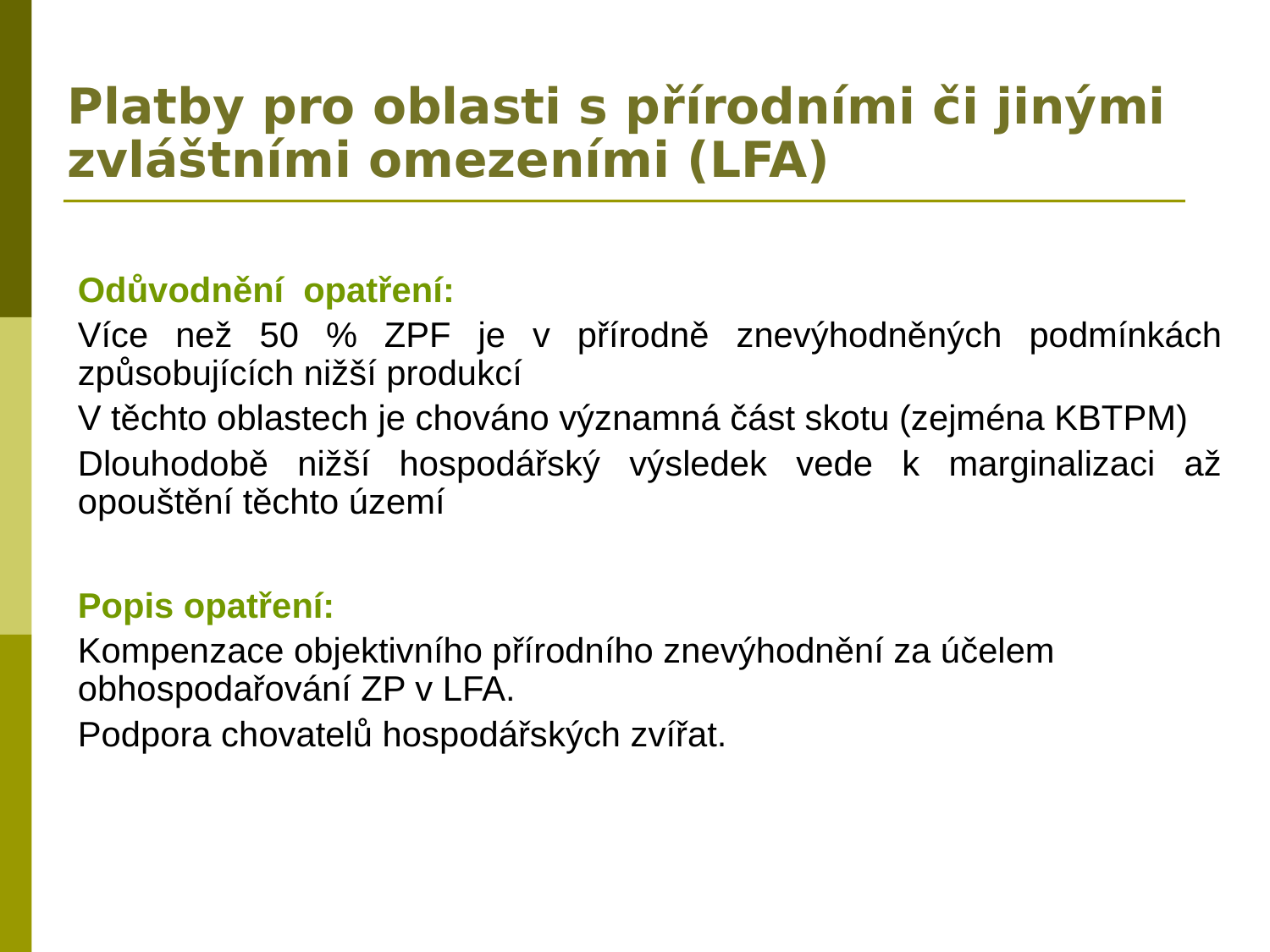

# Platby pro oblasti s přírodními či jinými zvláštními omezeními (LFA)

Odůvodnění  opatření:
Více než 50 % ZPF je v přírodně znevýhodněných podmínkách způsobujících nižší produkcí
V těchto oblastech je chováno významná část skotu (zejména KBTPM)
Dlouhodobě nižší hospodářský výsledek vede k marginalizaci až opouštění těchto území

Popis opatření:
Kompenzace objektivního přírodního znevýhodnění za účelem obhospodařování ZP v LFA.
Podpora chovatelů hospodářských zvířat.